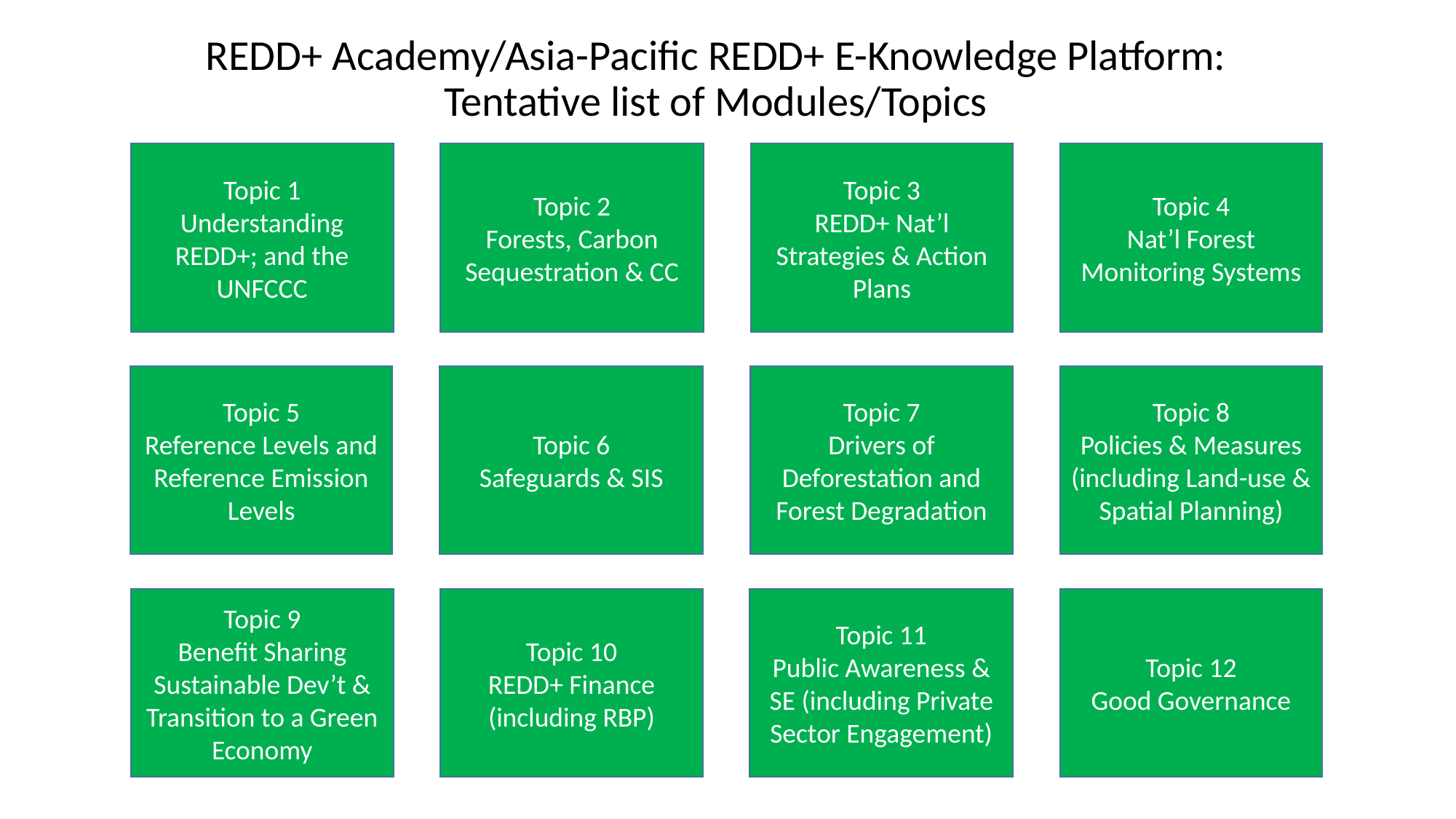

# REDD+ Academy/Asia-Pacific REDD+ E-Knowledge Platform: Tentative list of Modules/Topics
Topic 1
Understanding REDD+; and the UNFCCC
Topic 2
Forests, Carbon Sequestration & CC
Topic 3
REDD+ Nat’l Strategies & Action Plans
Topic 4
Nat’l Forest Monitoring Systems
Topic 5
Reference Levels and Reference Emission Levels
Topic 6
Safeguards & SIS
Topic 7
Drivers of Deforestation and Forest Degradation
Topic 8
Policies & Measures (including Land-use & Spatial Planning)
Topic 9
Benefit Sharing Sustainable Dev’t & Transition to a Green Economy
Topic 10
REDD+ Finance (including RBP)
Topic 11
Public Awareness & SE (including Private Sector Engagement)
Topic 12
Good Governance